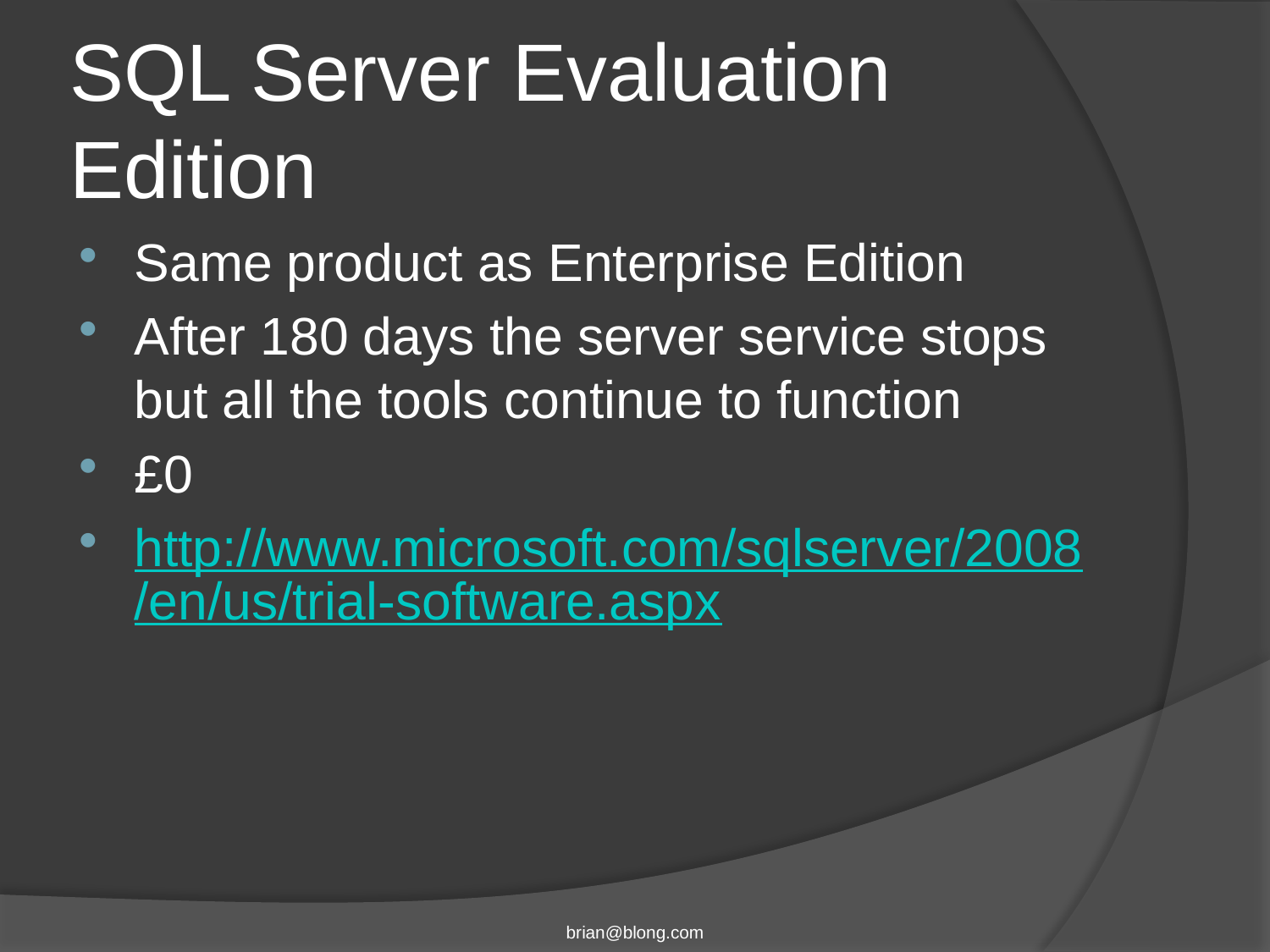

# SQL Server Evaluation Edition
Same product as Enterprise Edition
After 180 days the server service stops but all the tools continue to function
£0
http://www.microsoft.com/sqlserver/2008/en/us/trial-software.aspx
brian@blong.com